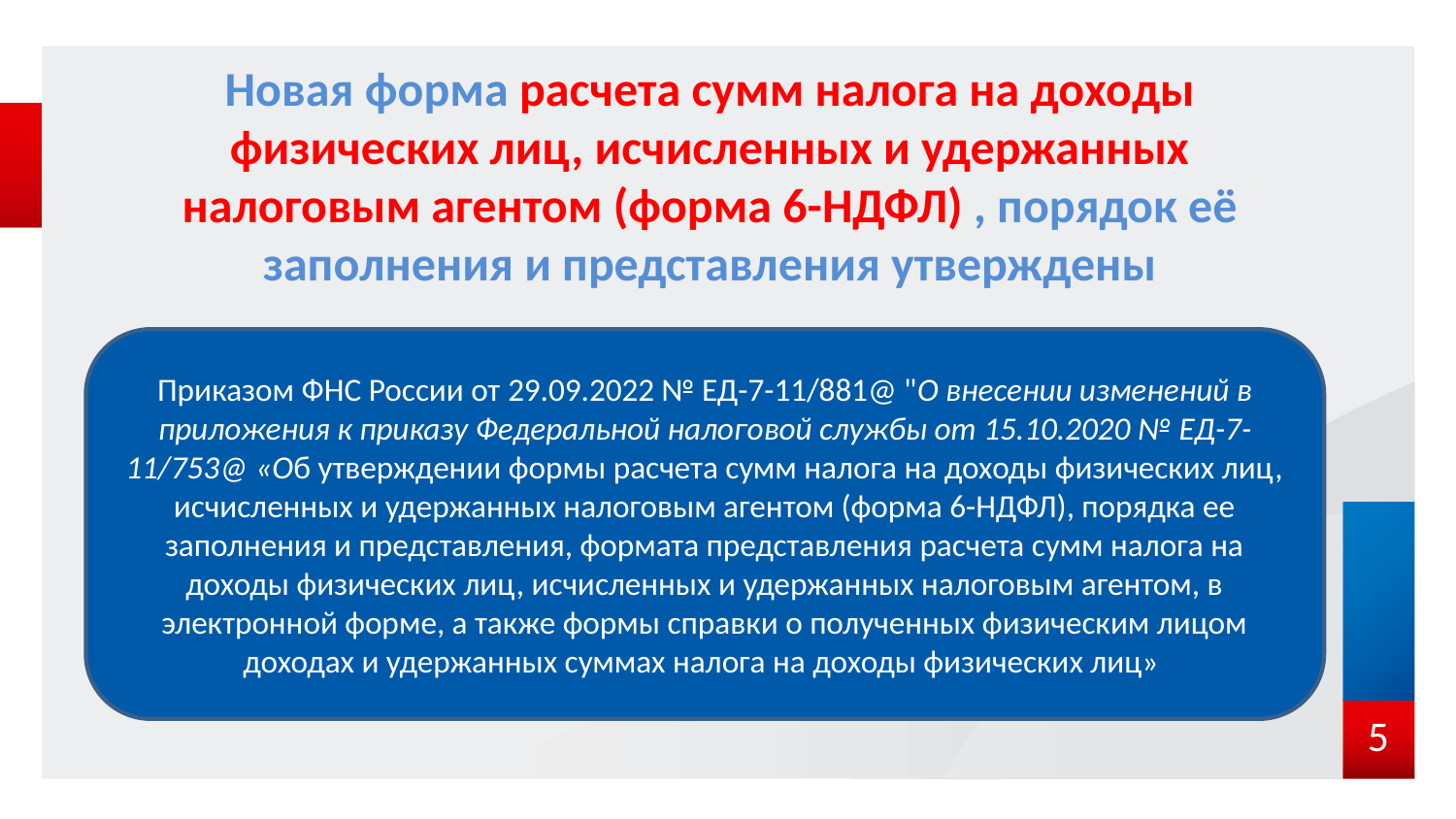

# Новая форма расчета сумм налога на доходы физических лиц, исчисленных и удержанных налоговым агентом (форма 6-НДФЛ) , порядок её заполнения и представления утверждены
Приказом ФНС России от 29.09.2022 № ЕД-7-11/881@ "О внесении изменений в приложения к приказу Федеральной налоговой службы от 15.10.2020 № ЕД-7-11/753@ «Об утверждении формы расчета сумм налога на доходы физических лиц, исчисленных и удержанных налоговым агентом (форма 6-НДФЛ), порядка ее заполнения и представления, формата представления расчета сумм налога на доходы физических лиц, исчисленных и удержанных налоговым агентом, в электронной форме, а также формы справки о полученных физическим лицом доходах и удержанных суммах налога на доходы физических лиц»

5